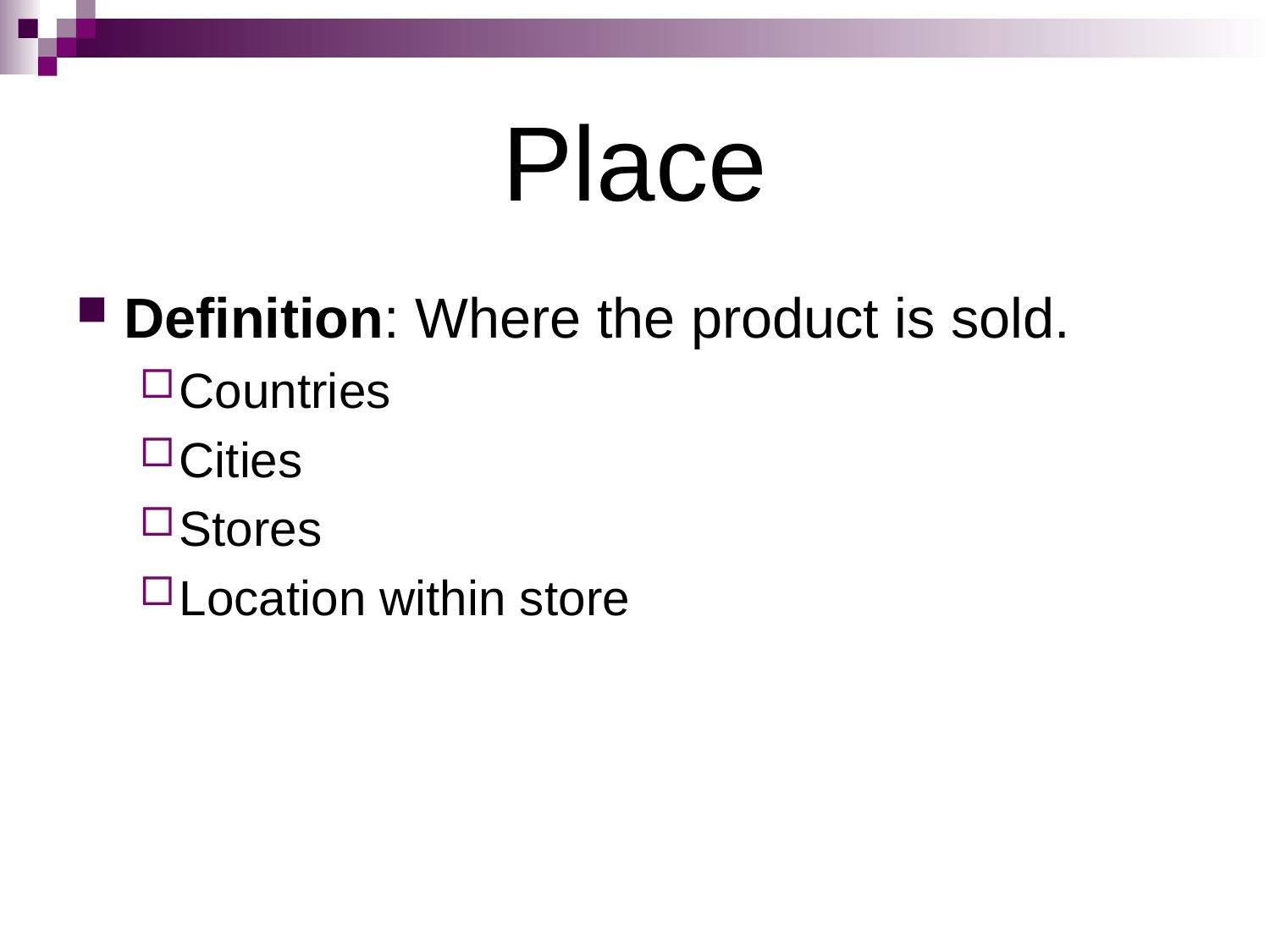

# Place
Definition: Where the product is sold.
Countries
Cities
Stores
Location within store